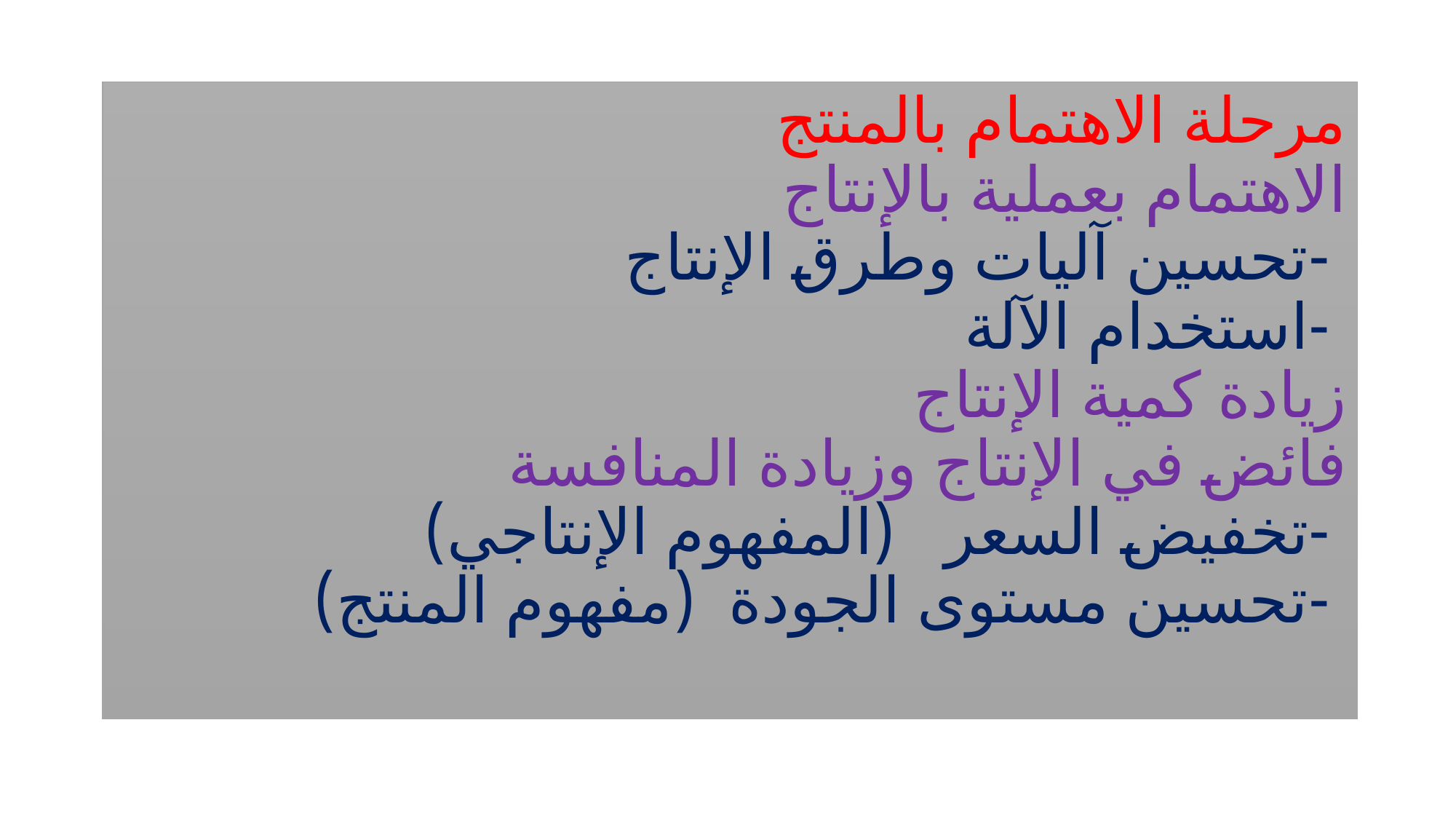

# مرحلة الاهتمام بالمنتج الاهتمام بعملية بالإنتاج -تحسين آليات وطرق الإنتاج -استخدام الآلة زيادة كمية الإنتاج فائض في الإنتاج وزيادة المنافسة -تخفيض السعر   (المفهوم الإنتاجي) -تحسين مستوى الجودة  (مفهوم المنتج)